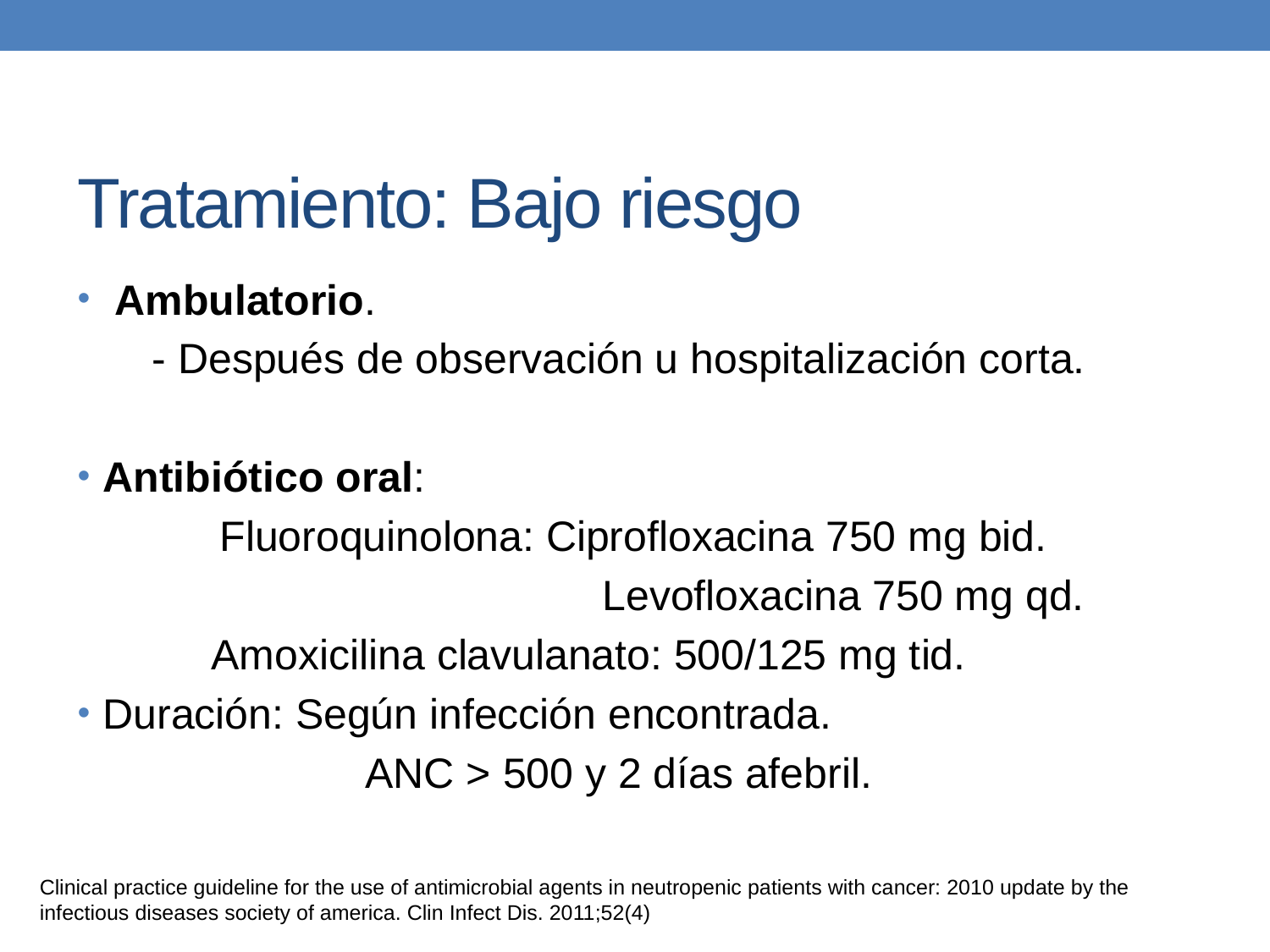

# Tratamiento: Bajo riesgo
 Ambulatorio.
     - Después de observación u hospitalización corta.

Antibiótico oral:
	Fluoroquinolona: Ciprofloxacina 750 mg bid.
                                           Levofloxacina 750 mg qd.
          Amoxicilina clavulanato: 500/125 mg tid.
Duración: Según infección encontrada.
                       ANC > 500 y 2 días afebril.

Clinical practice guideline for the use of antimicrobial agents in neutropenic patients with cancer: 2010 update by the infectious diseases society of america. Clin Infect Dis. 2011;52(4)